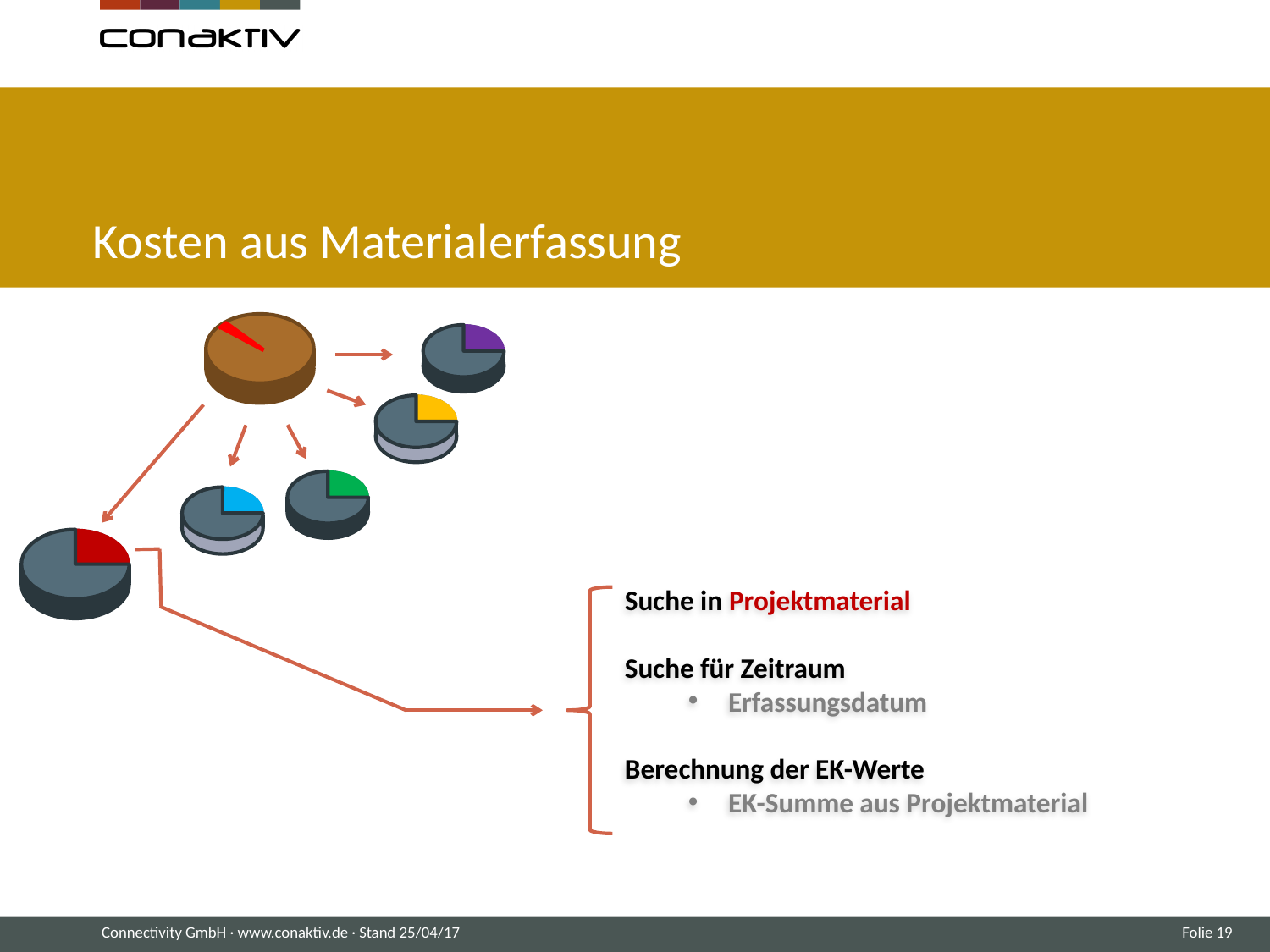

# Kosten aus Materialerfassung

Suche in Projektmaterial

Suche für Zeitraum
Erfassungsdatum

Berechnung der EK-Werte
EK-Summe aus Projektmaterial